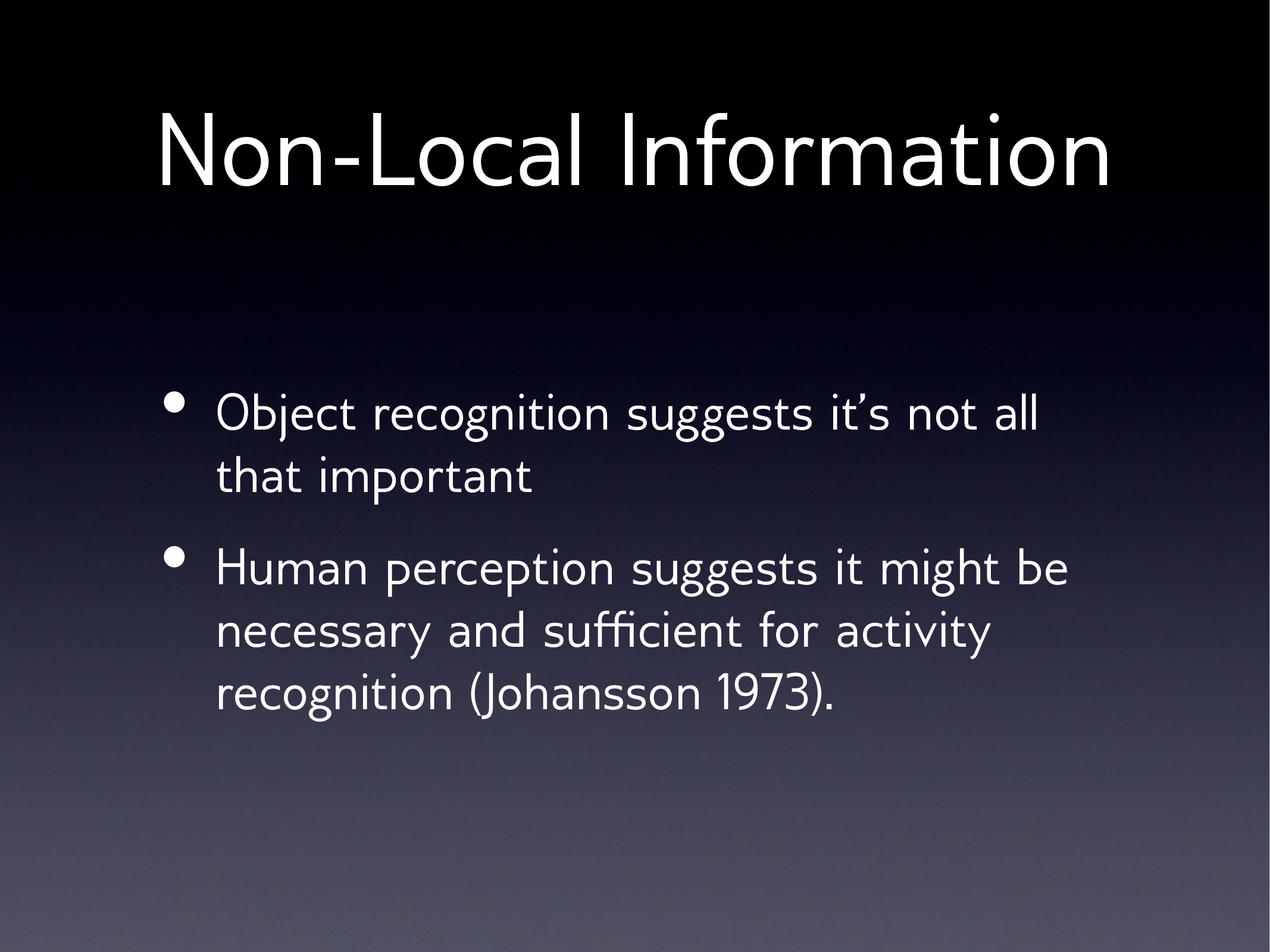

# Non-Local Information
Object recognition suggests it’s not all that important
Human perception suggests it might be necessary and sufficient for activity recognition (Johansson 1973).